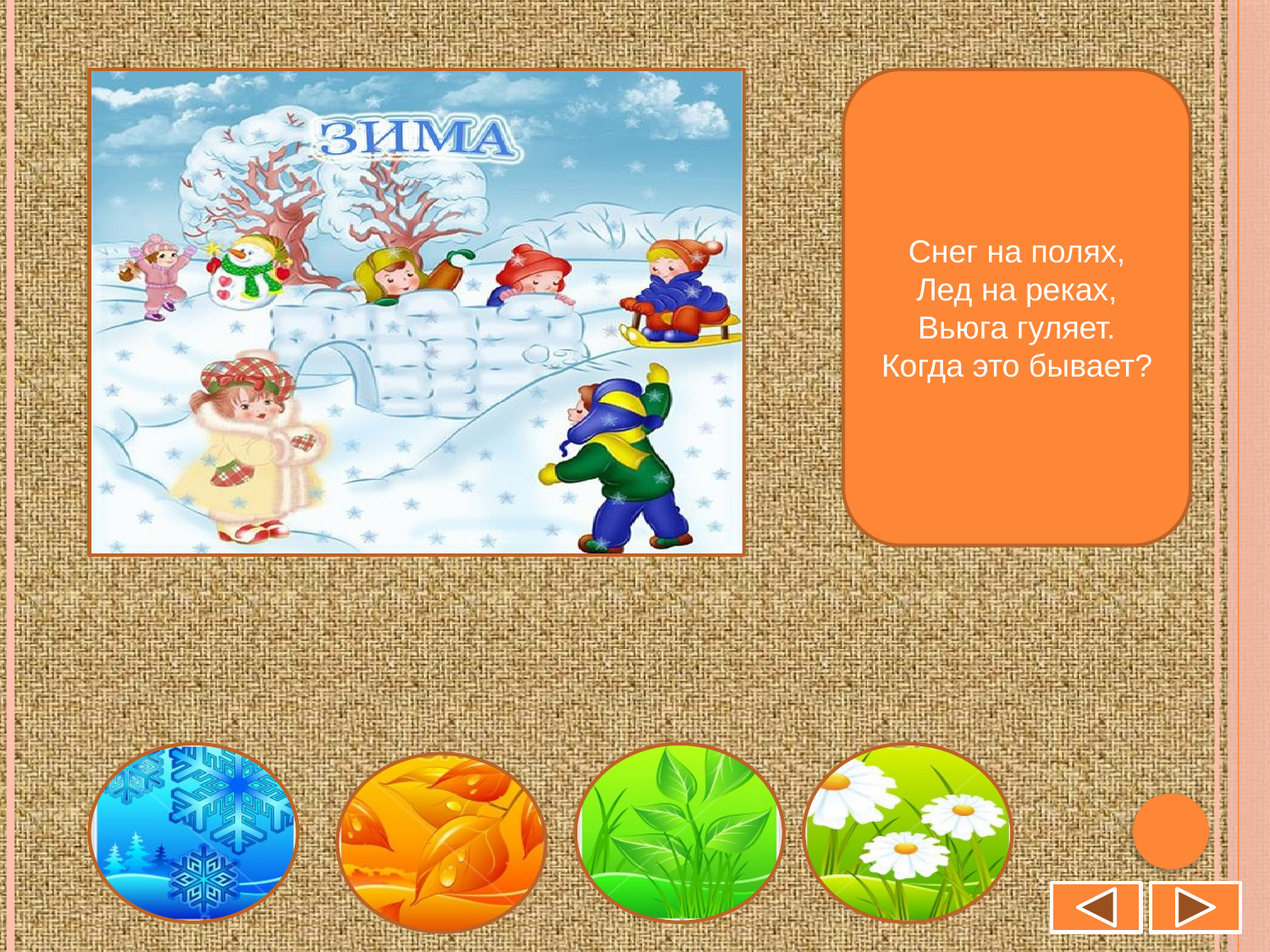

Снег на полях,
Лед на реках,
Вьюга гуляет.
Когда это бывает?